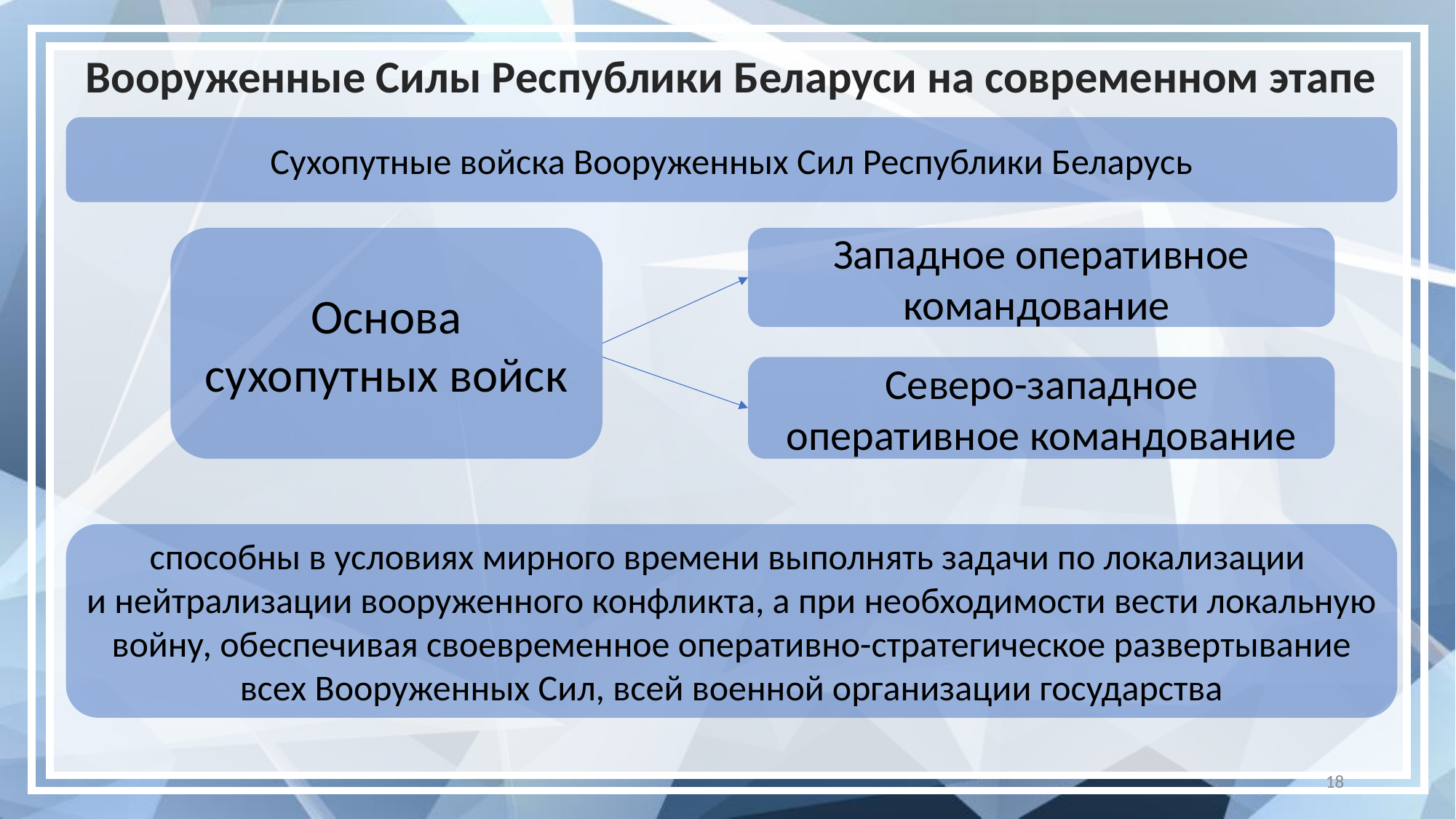

# Вооруженные Силы Республики Беларуси на современном этапе
Сухопутные войска Вооруженных Сил Республики Беларусь
Основа сухопутных войск
Западное оперативное командование
Северо-западное оперативное командование
способны в условиях мирного времени выполнять задачи по локализации
и нейтрализации вооруженного конфликта, а при необходимости вести локальную войну, обеспечивая своевременное оперативно-стратегическое развертывание всех Вооруженных Сил, всей военной организации государства
18